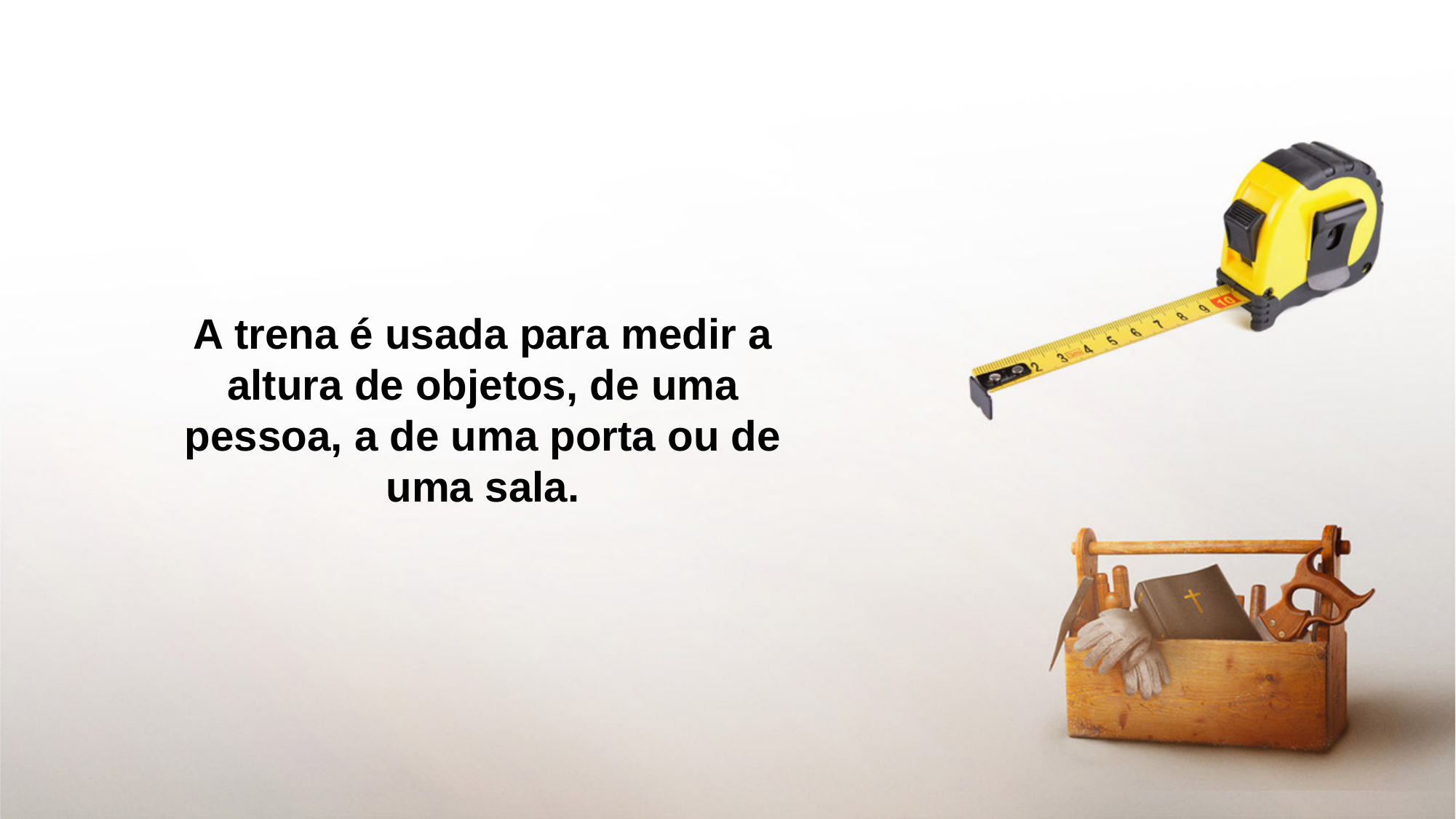

A trena é usada para medir a altura de objetos, de uma pessoa, a de uma porta ou de uma sala.